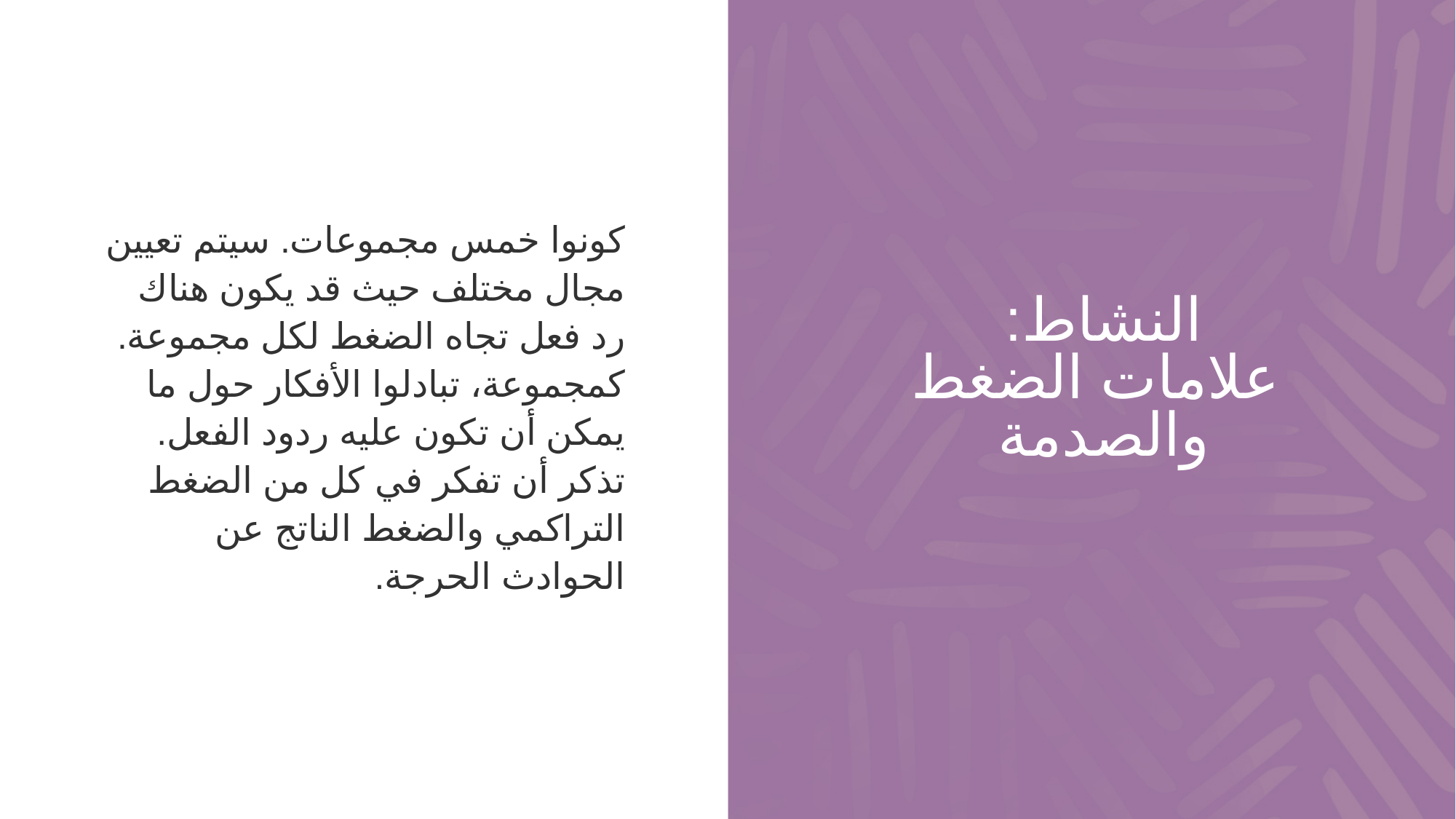

كونوا خمس مجموعات. سيتم تعيين مجال مختلف حيث قد يكون هناك رد فعل تجاه الضغط لكل مجموعة. كمجموعة، تبادلوا الأفكار حول ما يمكن أن تكون عليه ردود الفعل. تذكر أن تفكر في كل من الضغط التراكمي والضغط الناتج عن الحوادث الحرجة.
# النشاط: علامات الضغط والصدمة